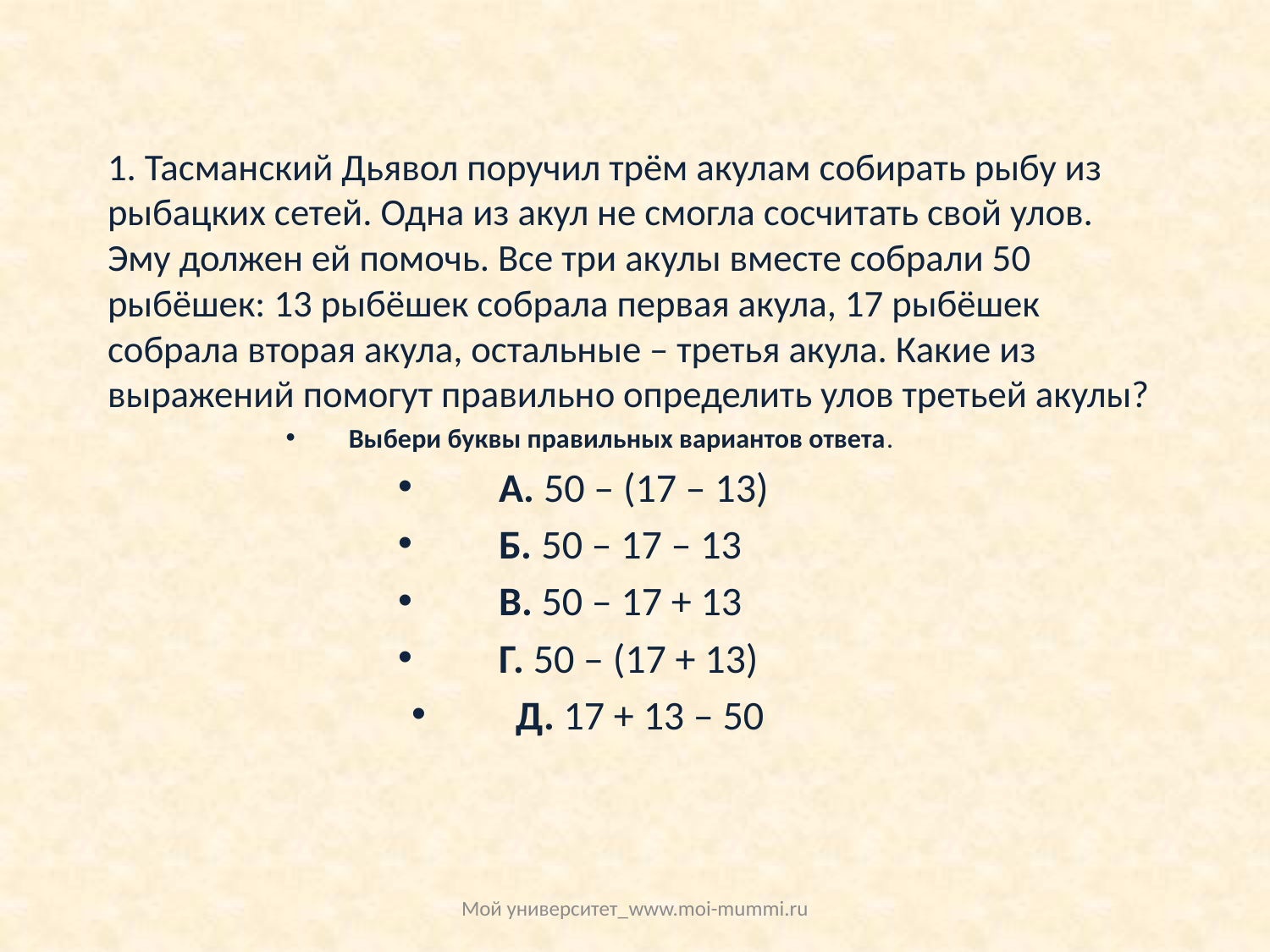

1. Тасманский Дьявол поручил трём акулам собирать рыбу из рыбацких сетей. Одна из акул не смогла сосчитать свой улов. Эму должен ей помочь. Все три акулы вместе собрали 50 рыбёшек: 13 рыбёшек собрала первая акула, 17 рыбёшек собрала вторая акула, остальные – третья акула. Какие из выражений помогут правильно определить улов третьей акулы?
Выбери буквы правильных вариантов ответа.
А. 50 – (17 – 13)
Б. 50 – 17 – 13
В. 50 – 17 + 13
Г. 50 – (17 + 13)
Д. 17 + 13 – 50

Мой университет_www.moi-mummi.ru